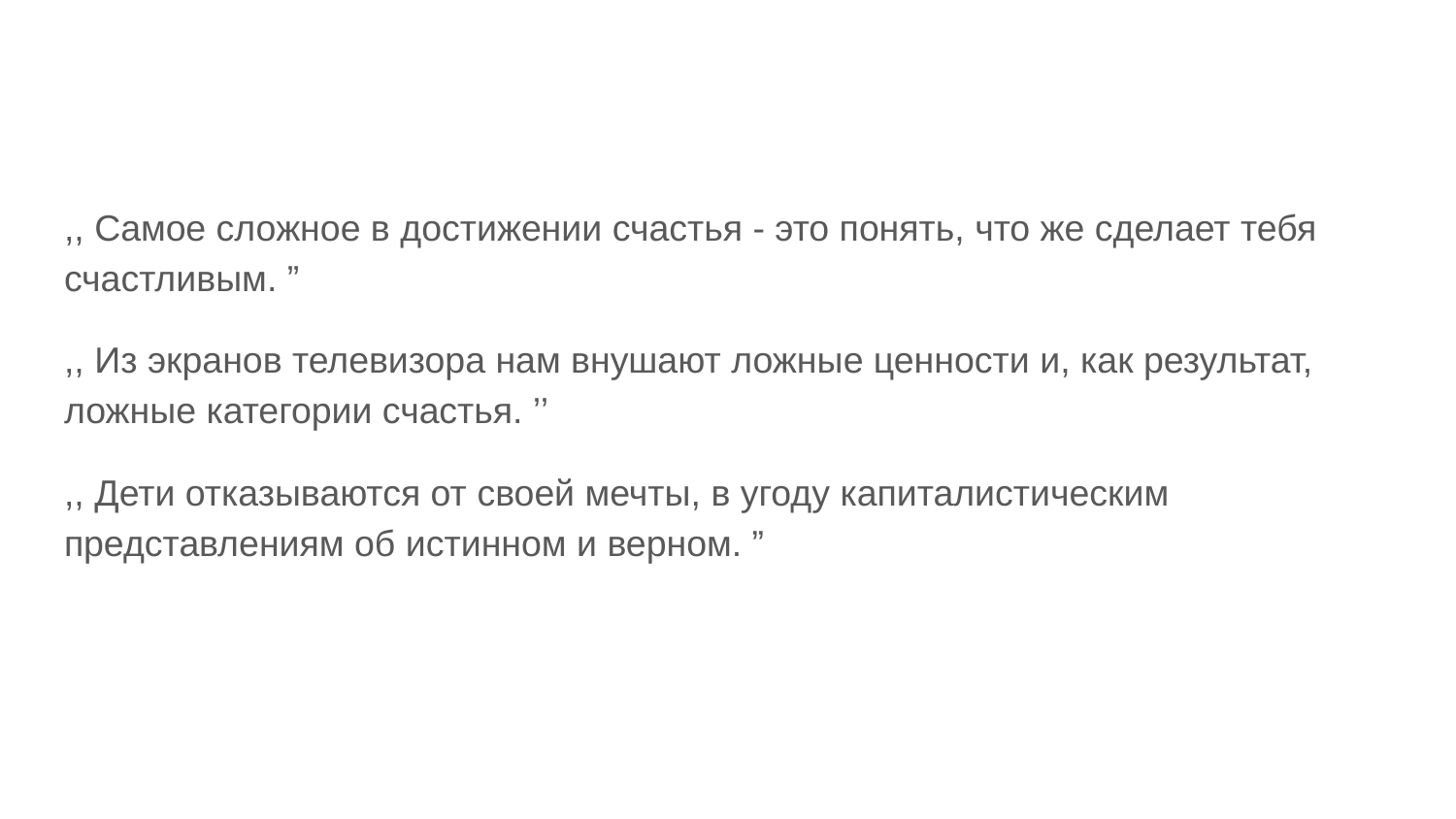

#
,, Cамое сложное в достижении счастья - это понять, что же сделает тебя счастливым. ”
,, Из экранов телевизора нам внушают ложные ценности и, как результат, ложные категории счастья. ’’
,, Дети отказываются от своей мечты, в угоду капиталистическим представлениям об истинном и верном. ”